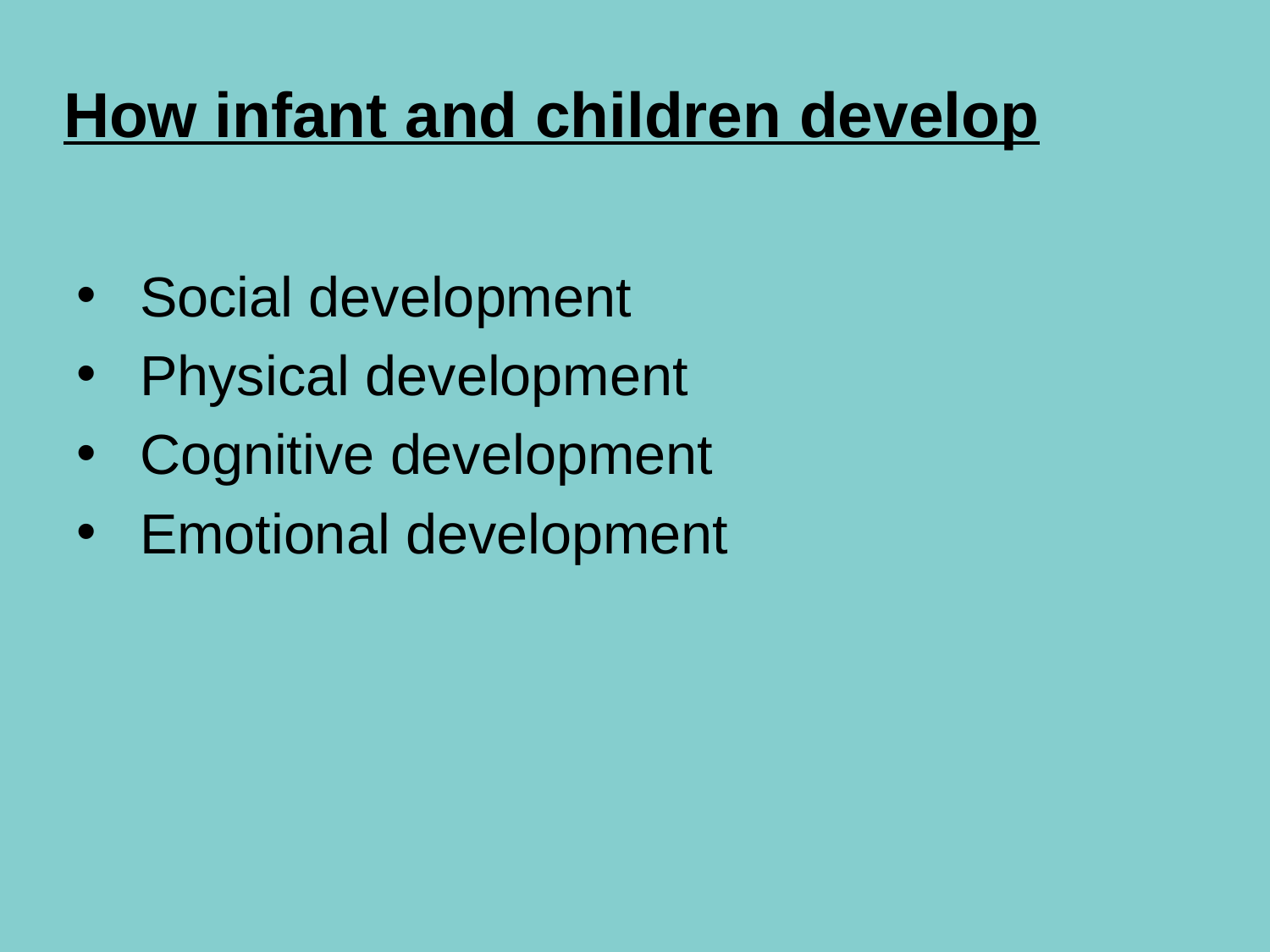

# How infant and children develop
Social development
Physical development
Cognitive development
Emotional development